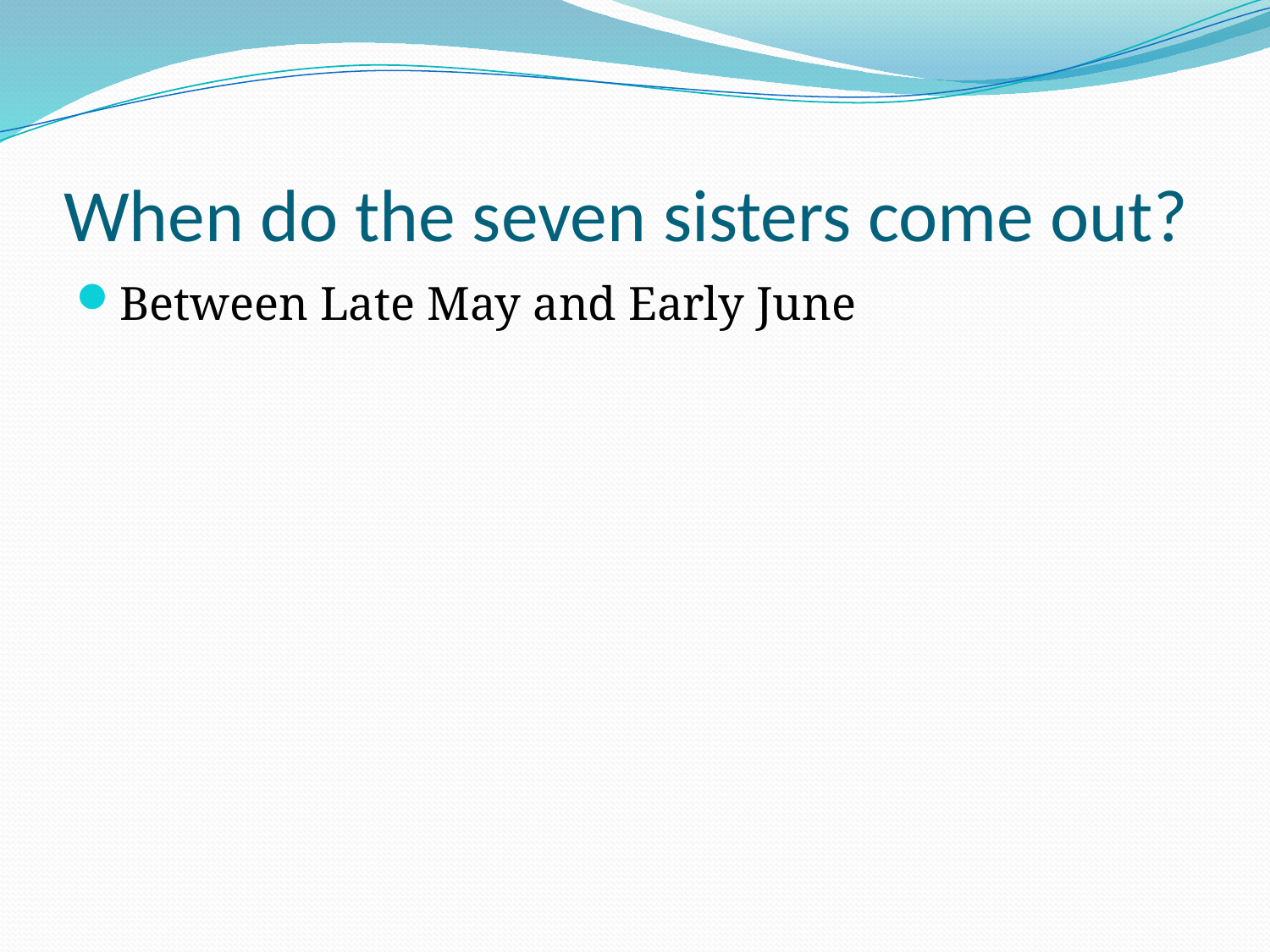

# When do the seven sisters come out?
Between Late May and Early June